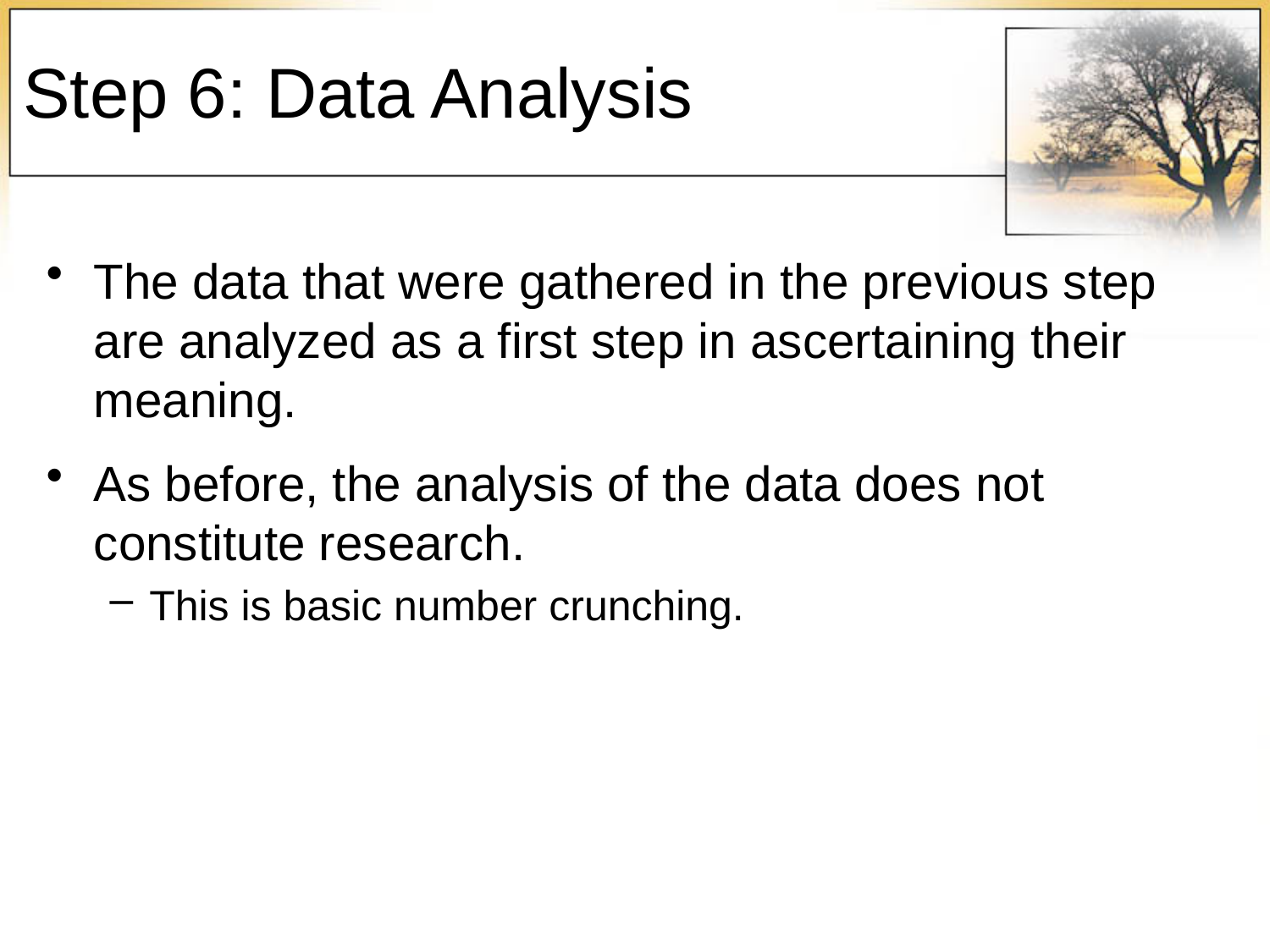

# Step 6: Data Analysis
The data that were gathered in the previous step are analyzed as a first step in ascertaining their meaning.
As before, the analysis of the data does not constitute research.
This is basic number crunching.